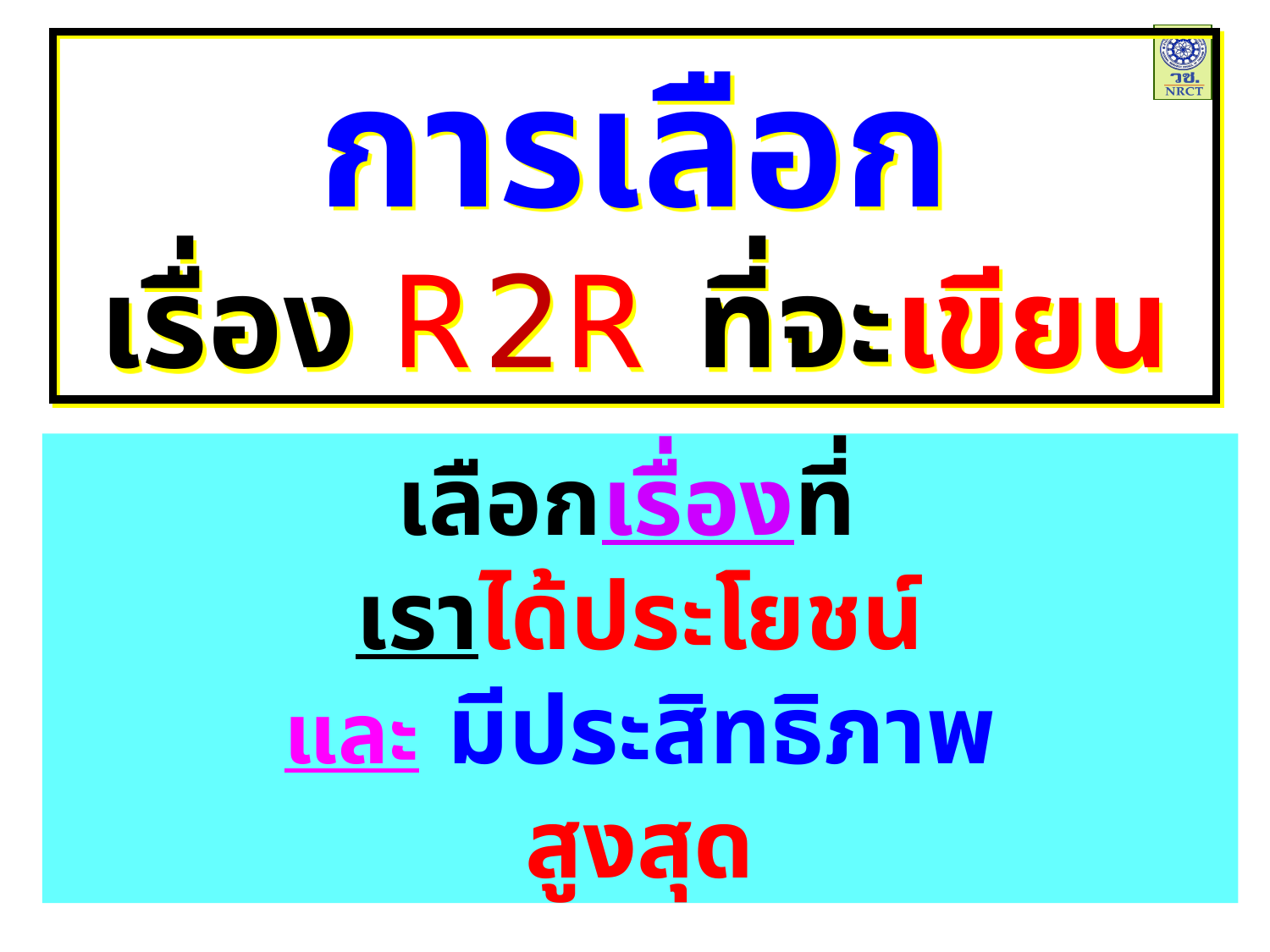

การเลือก
เรื่อง R2R ที่จะเขียน
เลือกเรื่องที่
เราได้ประโยชน์
และ มีประสิทธิภาพ
สูงสุด